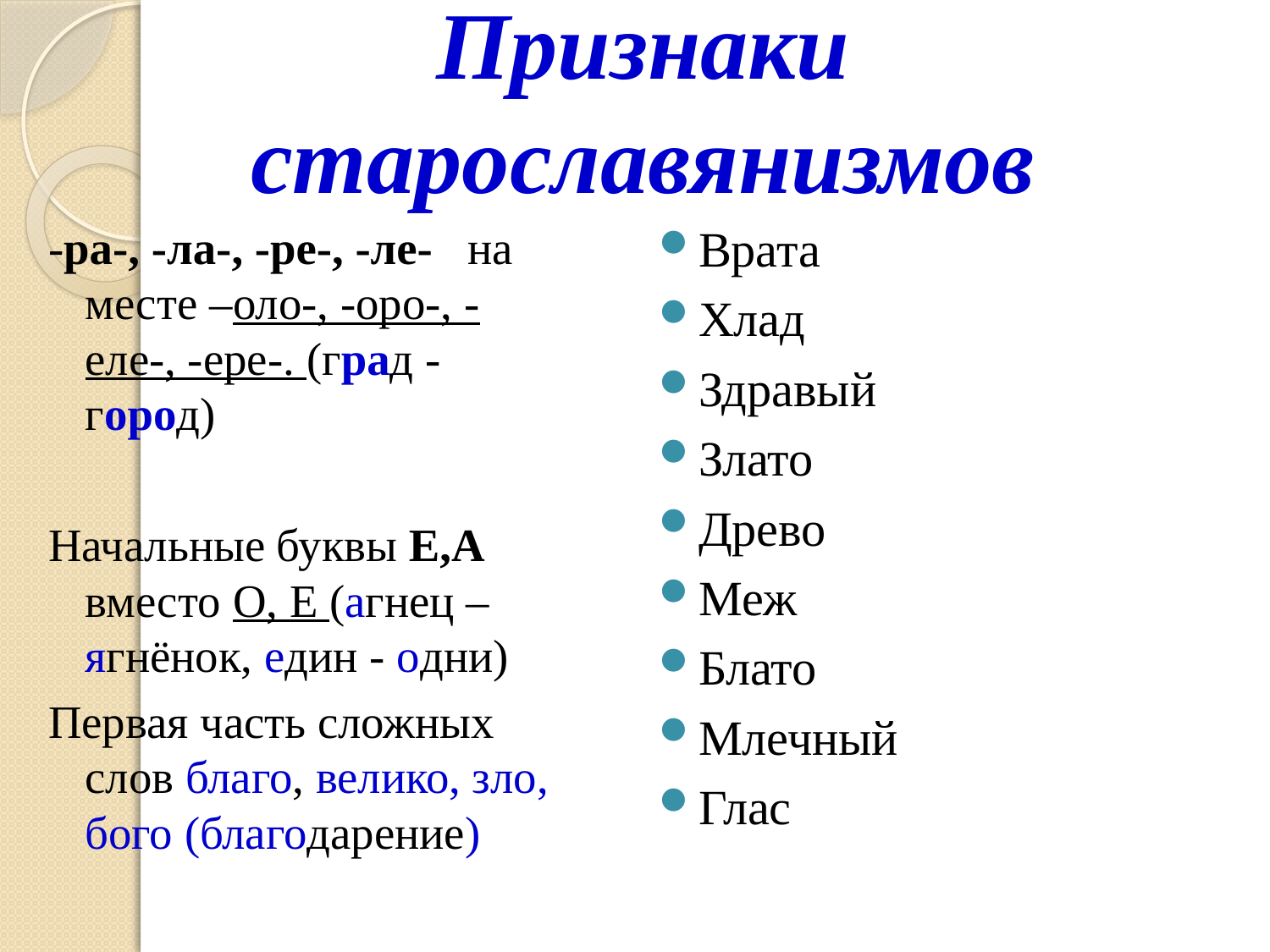

# Признаки старославянизмов
-ра-, -ла-, -ре-, -ле-   на месте –оло-, -оро-, -еле-, -ере-. (град - город)

Начальные буквы Е,А вместо О, Е (агнец – ягнёнок, един - одни)
Первая часть сложных слов благо, велико, зло, бого (благодарение)
Врата
Хлад
Здравый
Злато
Древо
Меж
Блато
Млечный
Глас